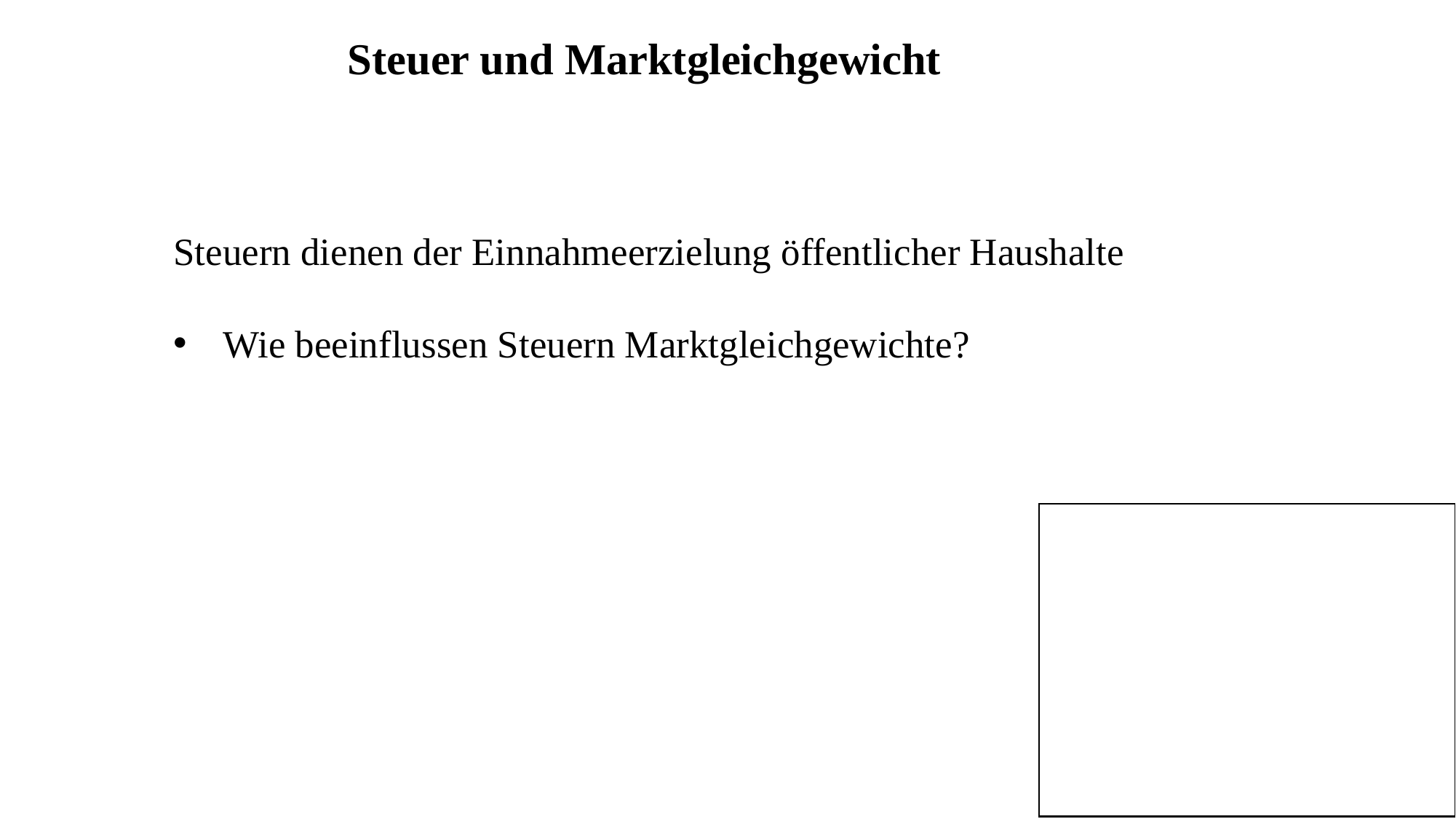

Steuer und Marktgleichgewicht

Steuern dienen der Einnahmeerzielung öffentlicher Haushalte

Wie beeinflussen Steuern Marktgleichgewichte?